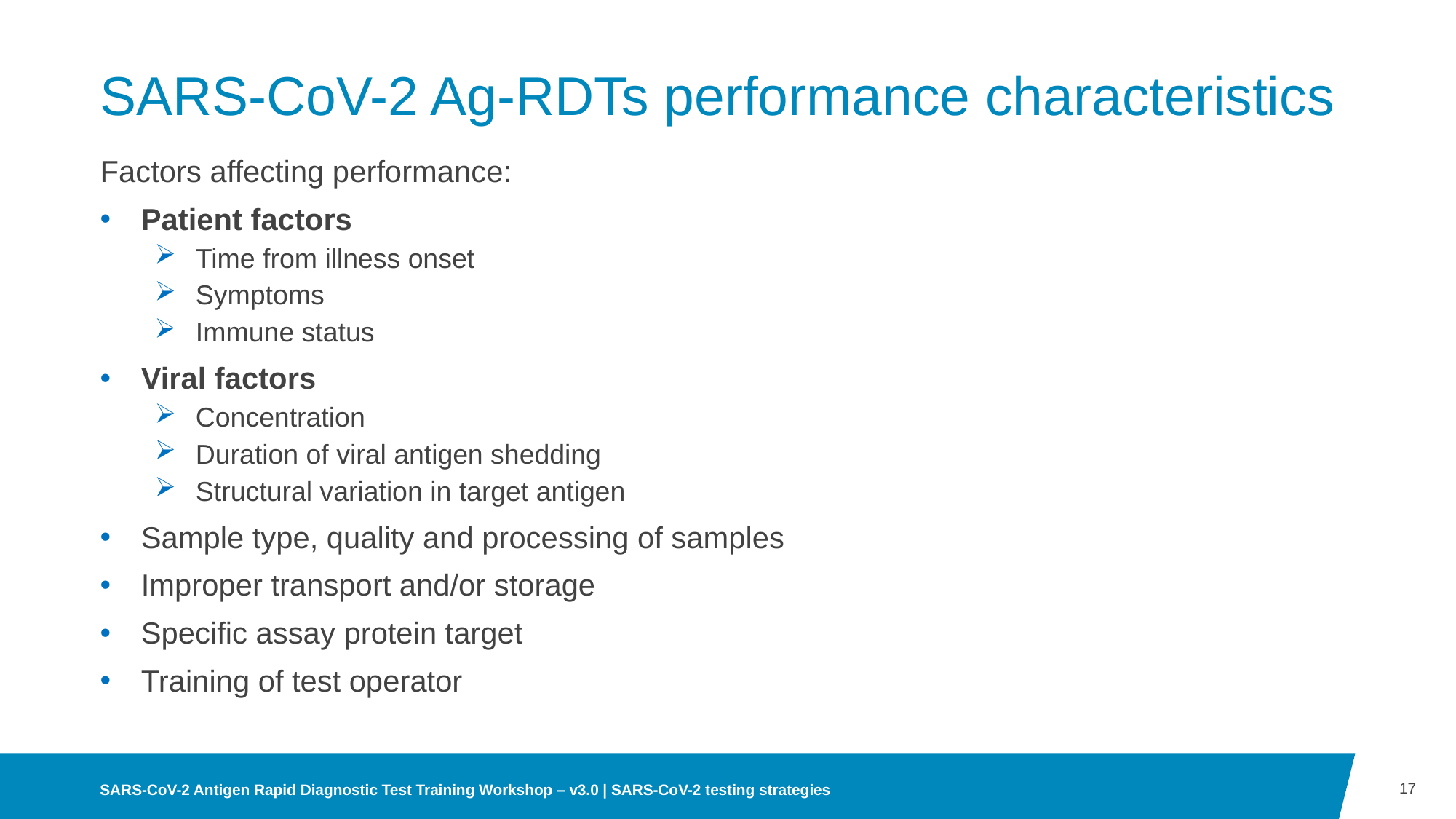

# SARS-CoV-2 Ag-RDTs performance characteristics
Factors affecting performance:
Patient factors
Time from illness onset
Symptoms
Immune status
Viral factors
Concentration
Duration of viral antigen shedding
Structural variation in target antigen
Sample type, quality and processing of samples
Improper transport and/or storage
Specific assay protein target
Training of test operator

17
SARS-CoV-2 Antigen Rapid Diagnostic Test Training Workshop – v3.0 | SARS-CoV-2 testing strategies